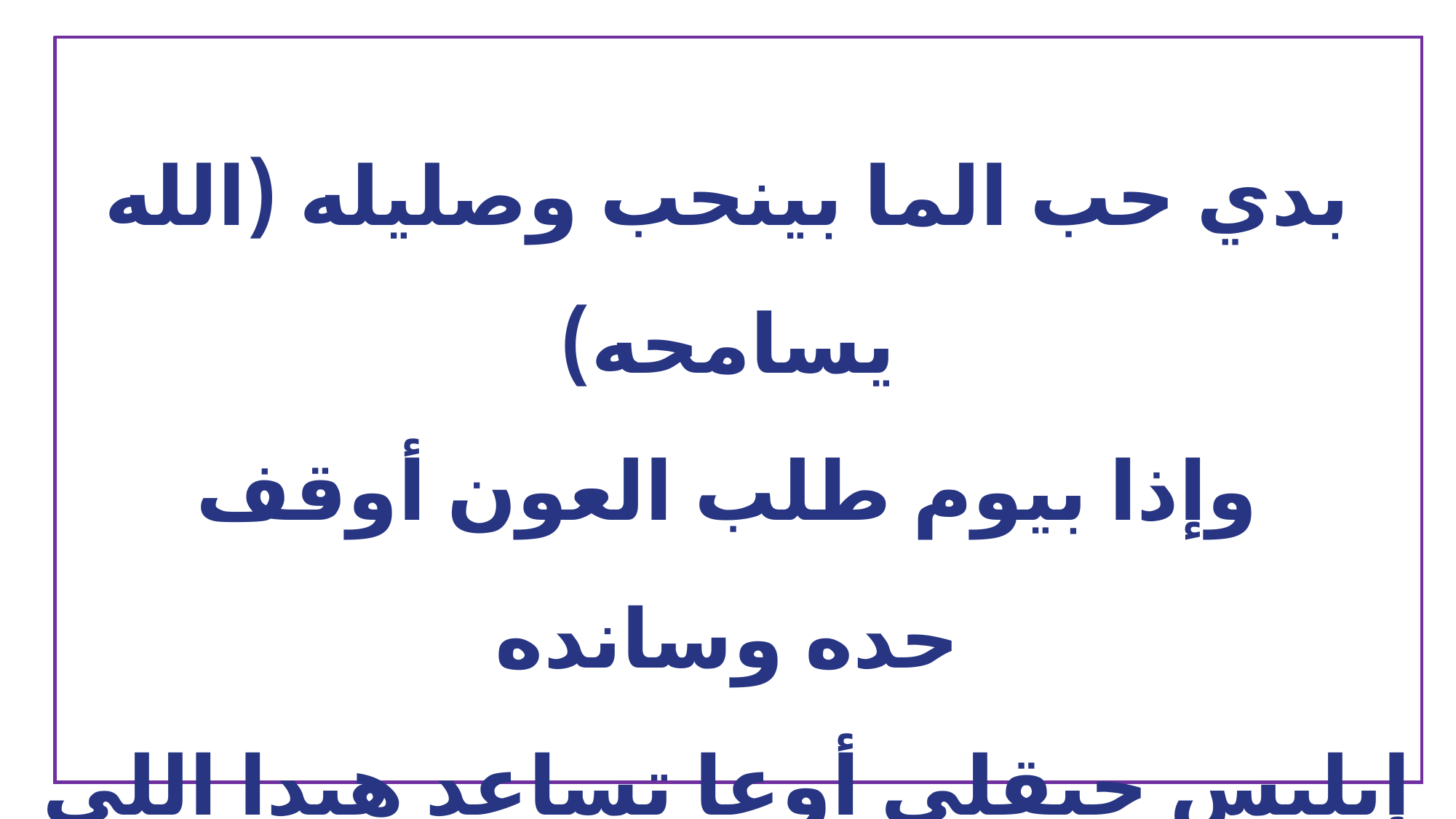

بدي حب الما بينحب وصليله (الله يسامحه)
وإذا بيوم طلب العون أوقف حده وسانده
إبليس حيقلي أوعا تساعد هيدا اللي بيستاهله
مش رح اسمع منه وبدي مد إيدي وساعده